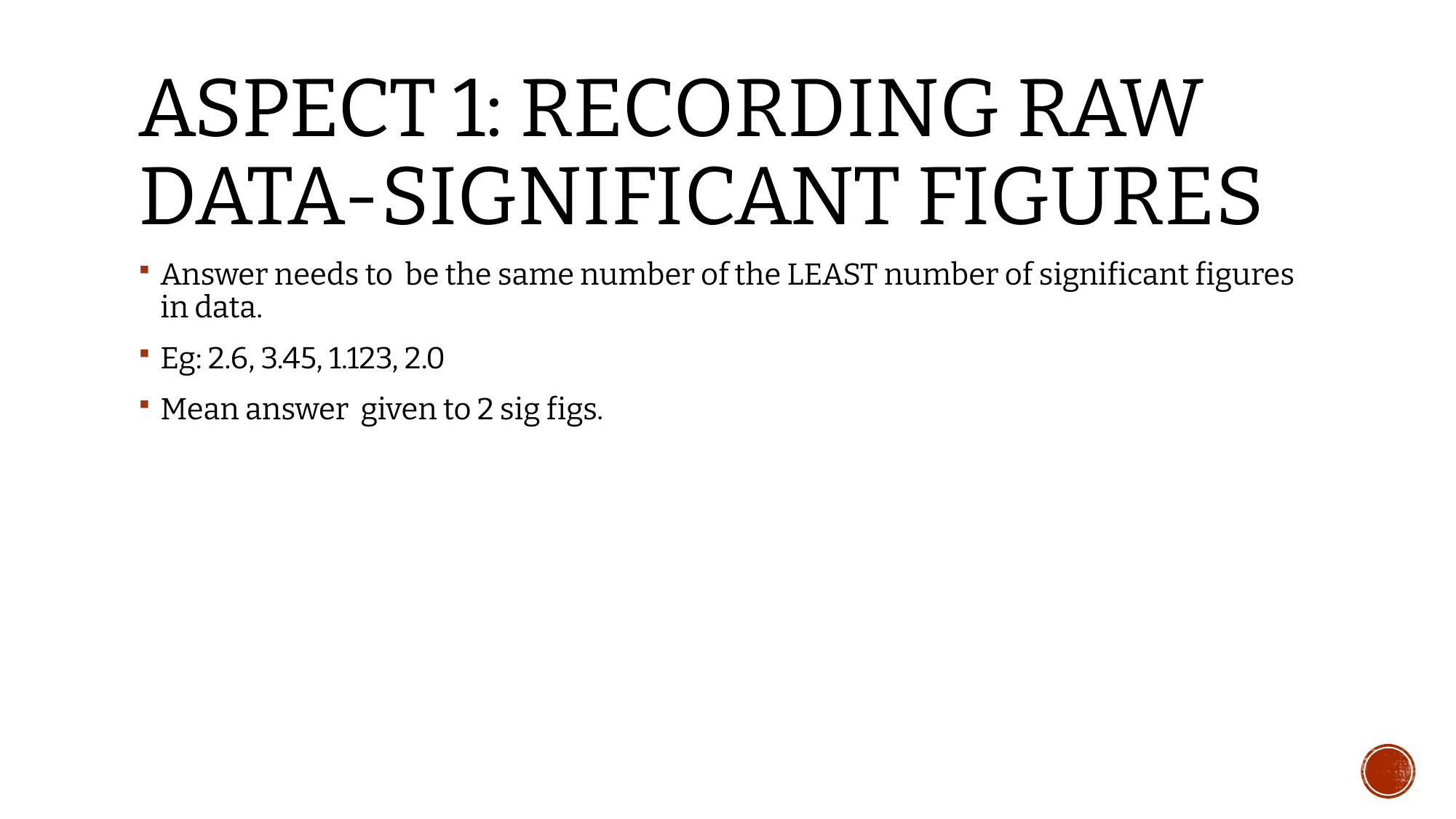

# Aspect 1: Recording raw data-Significant figures
Answer needs to  be the same number of the LEAST number of significant figures in data.
Eg: 2.6, 3.45, 1.123, 2.0
Mean answer  given to 2 sig figs.